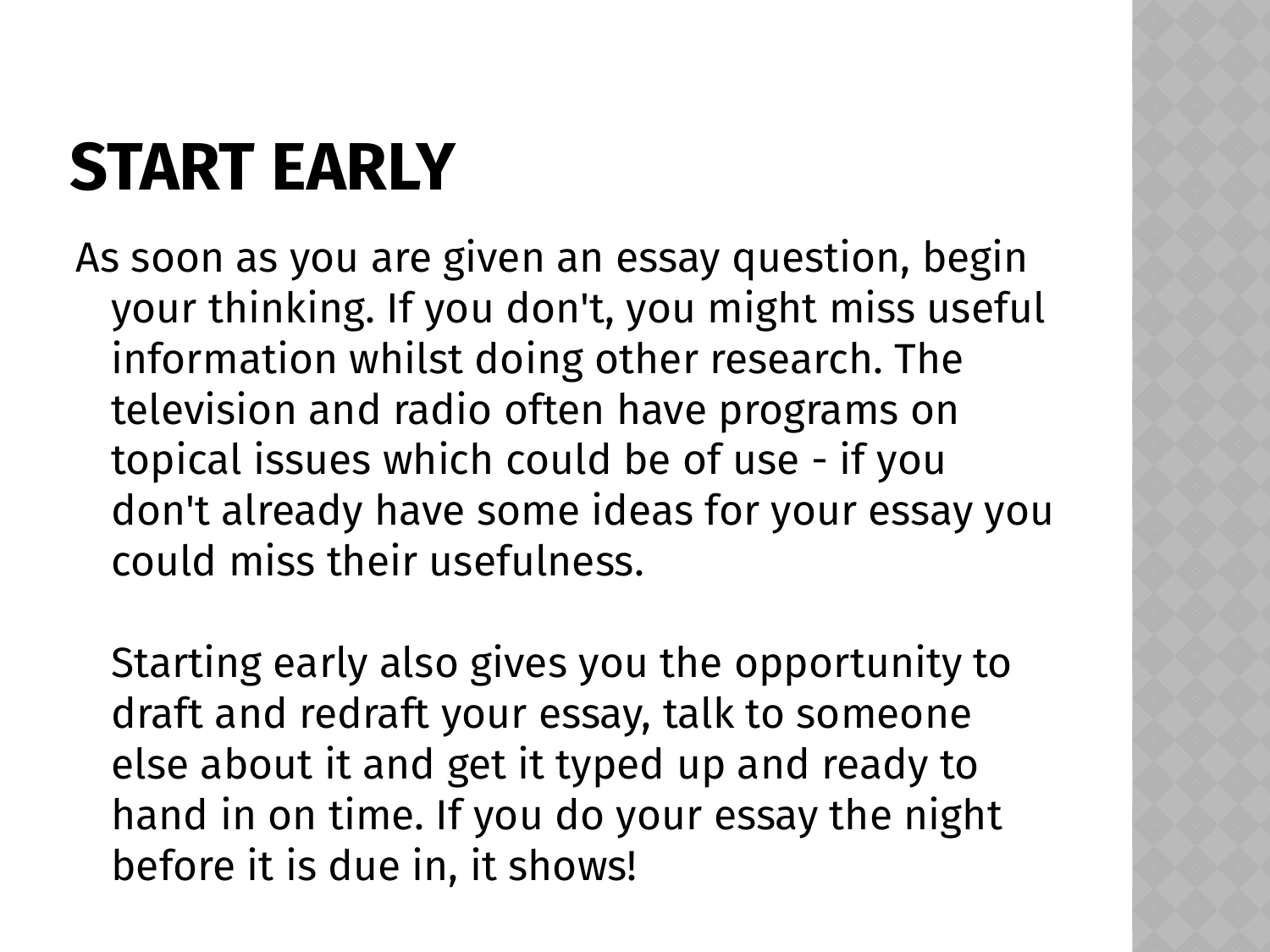

# Start early
As soon as you are given an essay question, begin your thinking. If you don't, you might miss useful information whilst doing other research. The television and radio often have programs on topical issues which could be of use - if you don't already have some ideas for your essay you could miss their usefulness.
Starting early also gives you the opportunity to draft and redraft your essay, talk to someone else about it and get it typed up and ready to hand in on time. If you do your essay the night before it is due in, it shows!